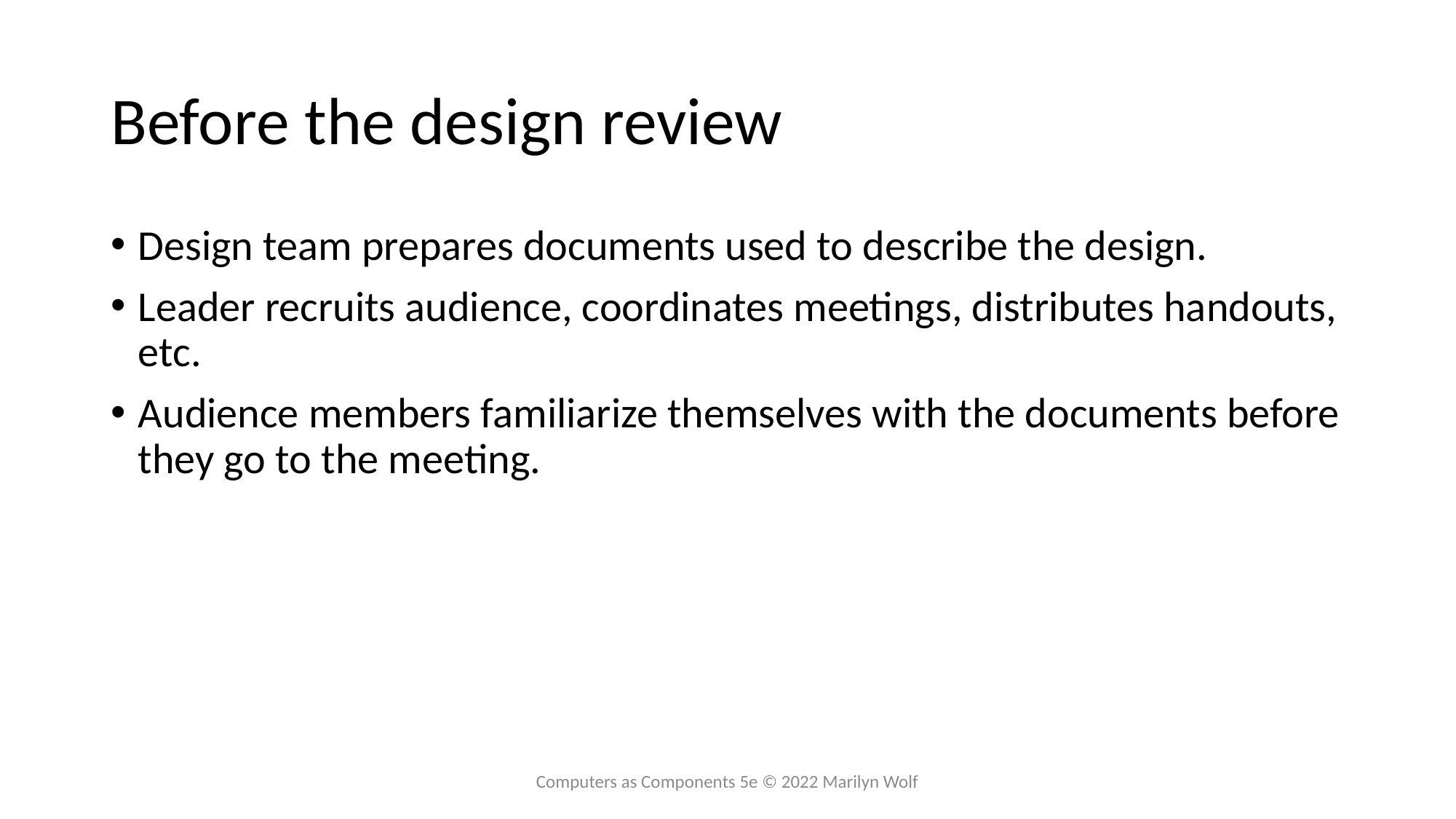

# Before the design review
Design team prepares documents used to describe the design.
Leader recruits audience, coordinates meetings, distributes handouts, etc.
Audience members familiarize themselves with the documents before they go to the meeting.
Computers as Components 5e © 2022 Marilyn Wolf